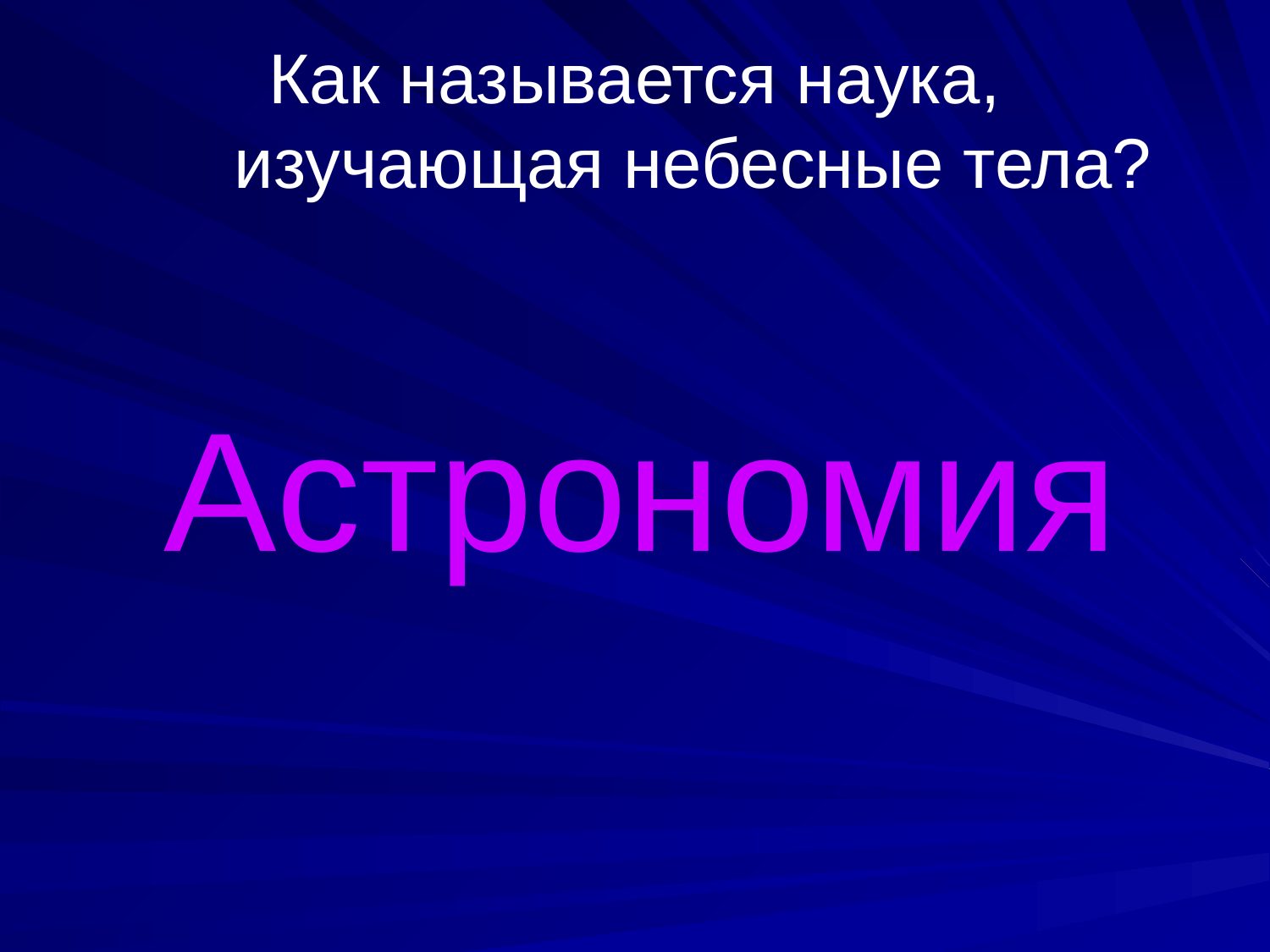

# Как называется наука, изучающая небесные тела?
Астрономия